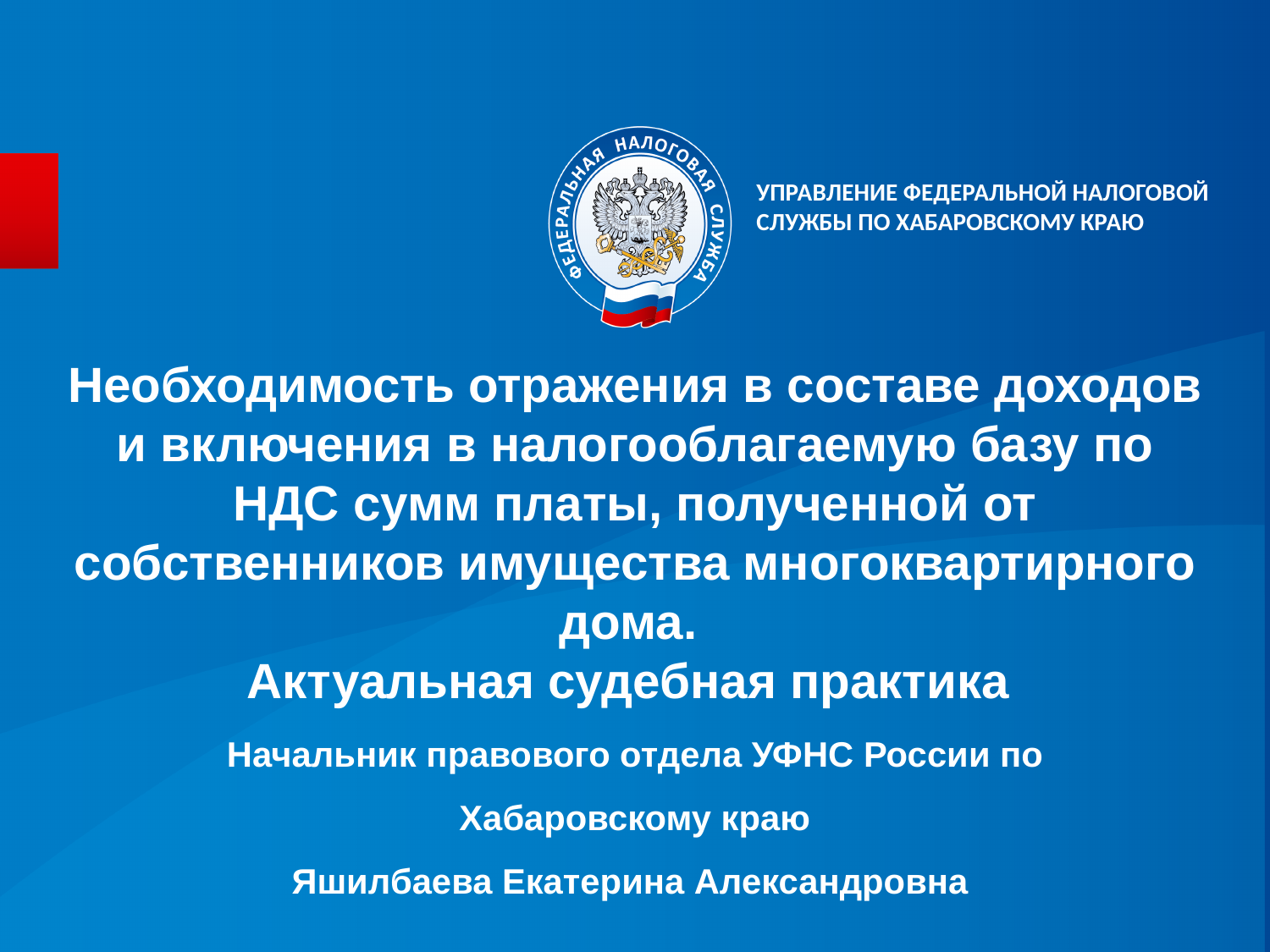

УПРАВЛЕНИЕ ФЕДЕРАЛЬНОЙ НАЛОГОВОЙ СЛУЖБЫ ПО ХАБАРОВСКОМУ КРАЮ
# Необходимость отражения в составе доходов и включения в налогооблагаемую базу по НДС сумм платы, полученной от собственников имущества многоквартирного дома. Актуальная судебная практика
Начальник правового отдела УФНС России по Хабаровскому краю
Яшилбаева Екатерина Александровна